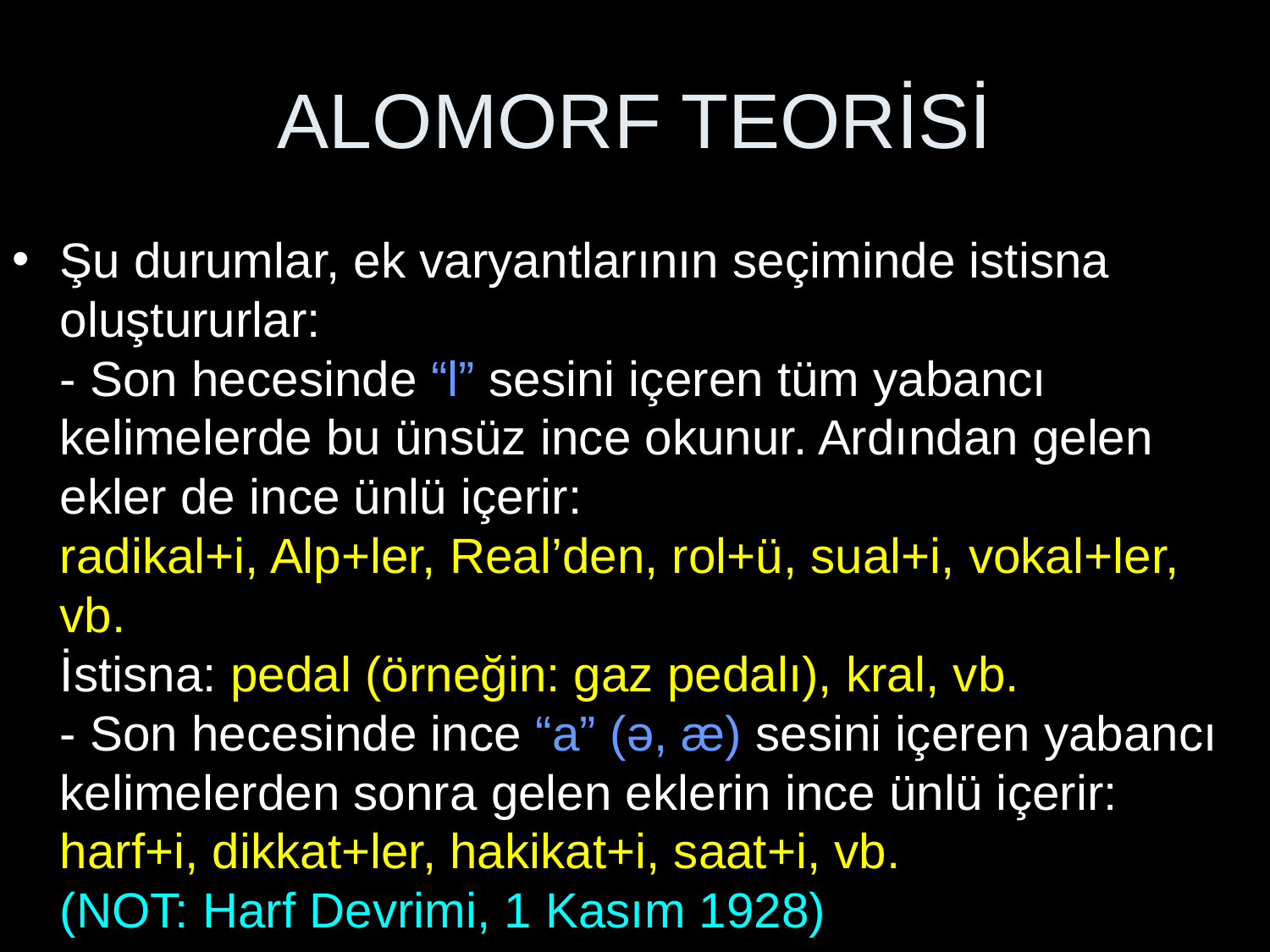

# ALOMORF TEORİSİ
Şu durumlar, ek varyantlarının seçiminde istisna oluştururlar:
- Son hecesinde “l” sesini içeren tüm yabancı kelimelerde bu ünsüz ince okunur. Ardından gelen ekler de ince ünlü içerir:
radikal+i, Alp+ler, Real’den, rol+ü, sual+i, vokal+ler, vb.
İstisna: pedal (örneğin: gaz pedalı), kral, vb.
- Son hecesinde ince “a” (ǝ, æ) sesini içeren yabancı kelimelerden sonra gelen eklerin ince ünlü içerir:
harf+i, dikkat+ler, hakikat+i, saat+i, vb.
(NOT: Harf Devrimi, 1 Kasım 1928)